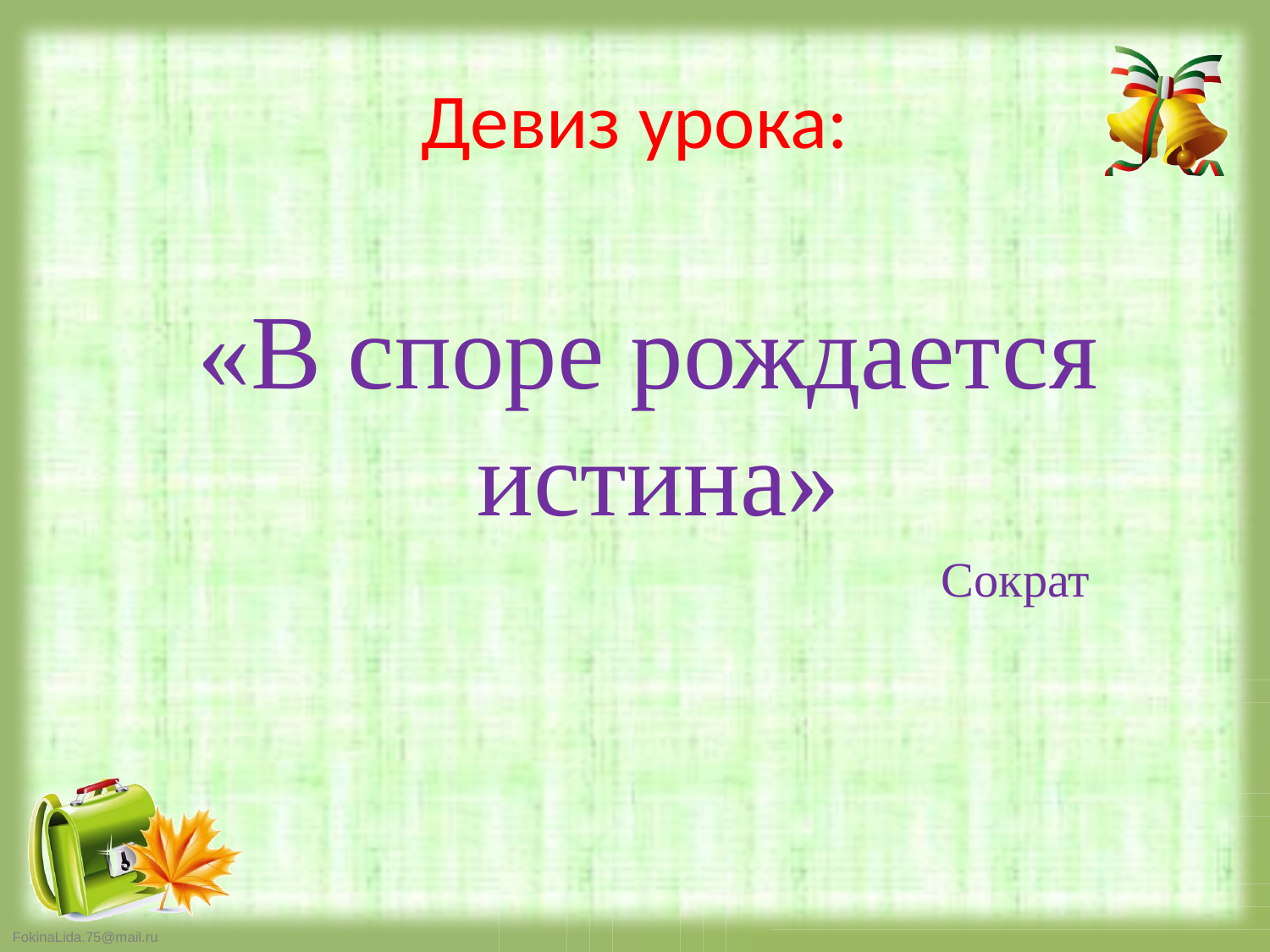

# Девиз урока:

 «В споре рождается истина»
                                                              Сократ